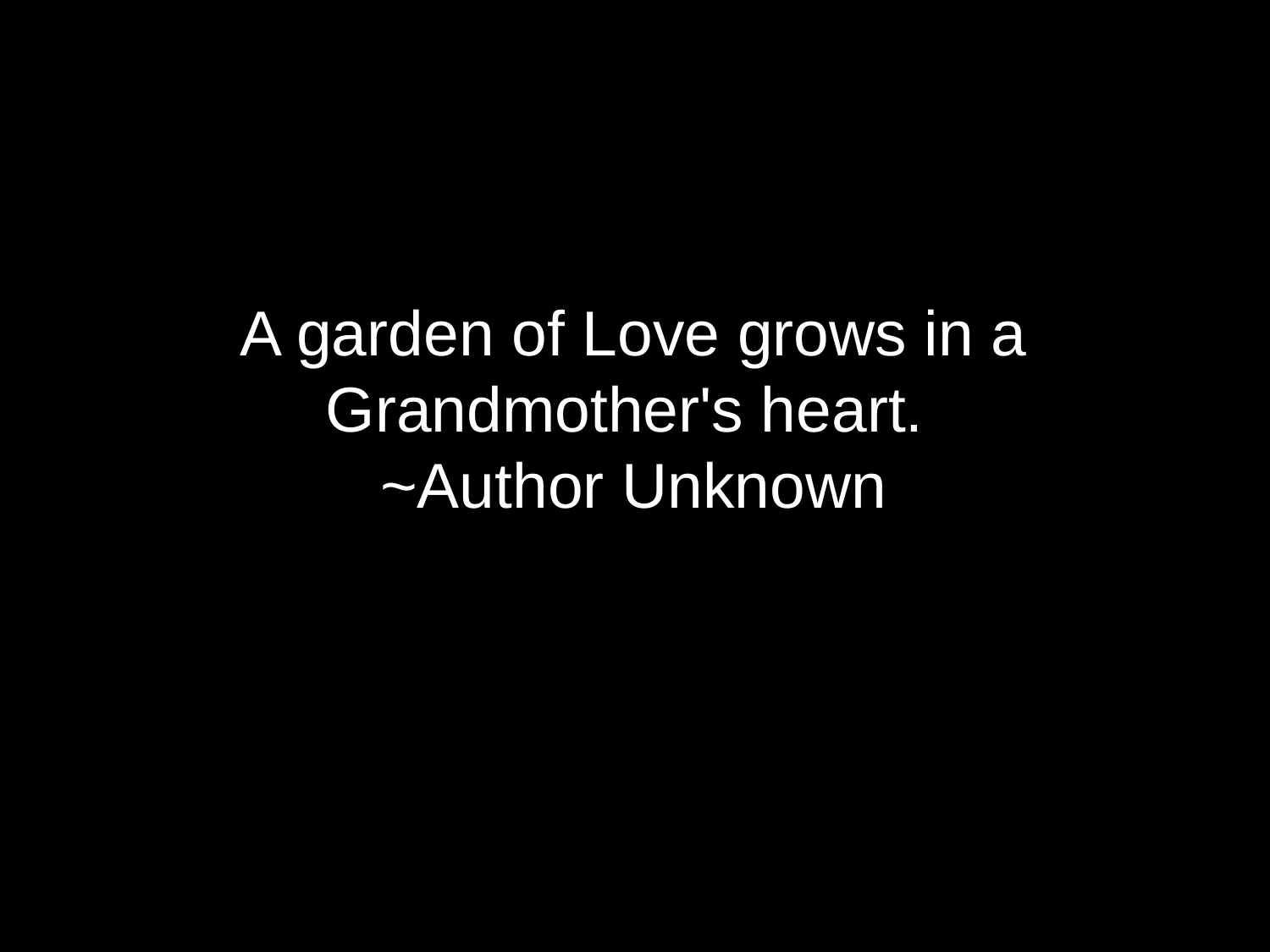

A garden of Love grows in a Grandmother's heart.  ~Author Unknown